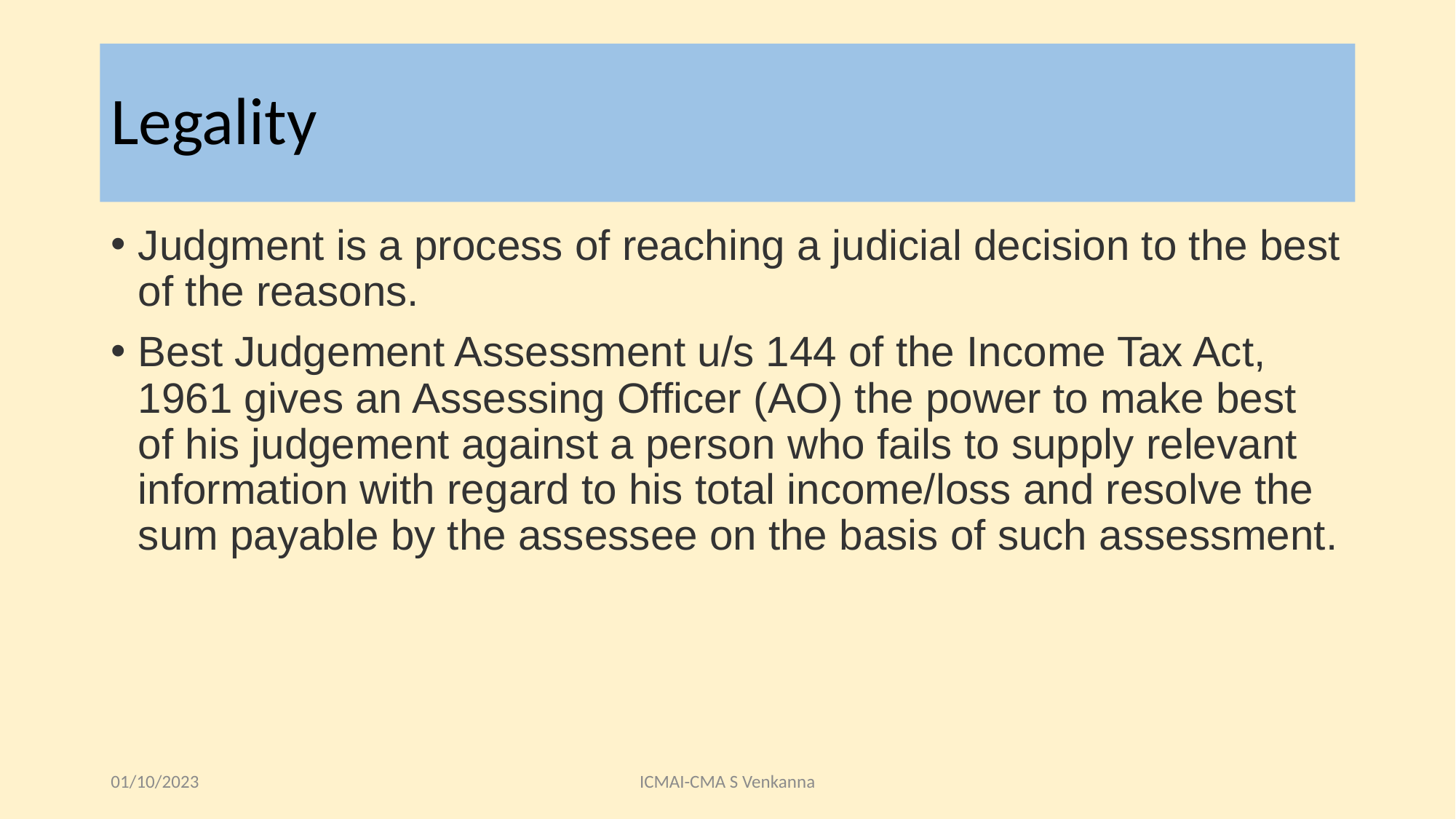

# Legality
Judgment is a process of reaching a judicial decision to the best of the reasons.
Best Judgement Assessment u/s 144 of the Income Tax Act, 1961 gives an Assessing Officer (AO) the power to make best of his judgement against a person who fails to supply relevant information with regard to his total income/loss and resolve the sum payable by the assessee on the basis of such assessment.
01/10/2023
ICMAI-CMA S Venkanna